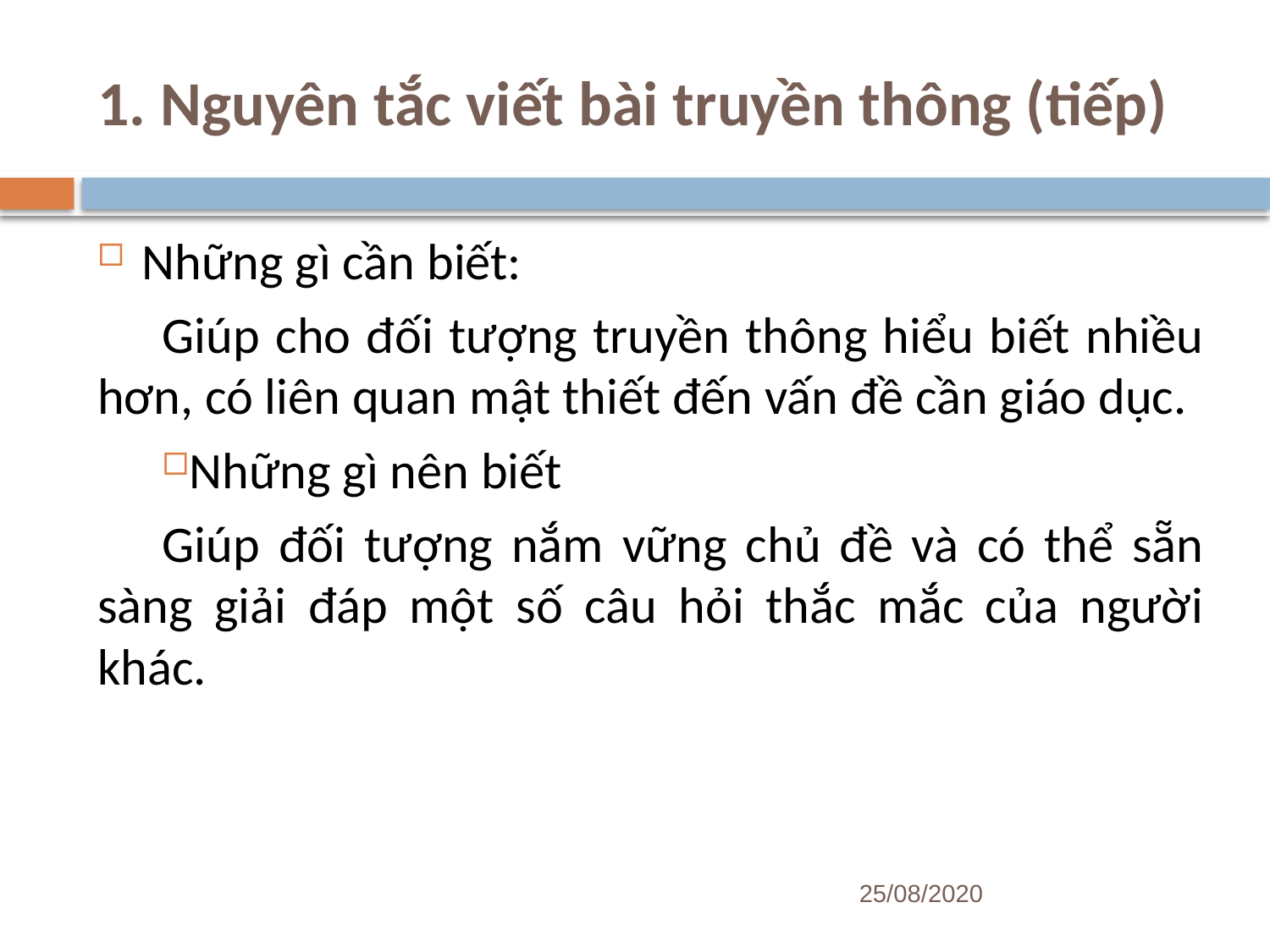

# 1. Nguyên tắc viết bài truyền thông (tiếp)
Những gì cần biết:
Giúp cho đối tượng truyền thông hiểu biết nhiều hơn, có liên quan mật thiết đến vấn đề cần giáo dục.
Những gì nên biết
Giúp đối tượng nắm vững chủ đề và có thể sẵn sàng giải đáp một số câu hỏi thắc mắc của người khác.
25/08/2020